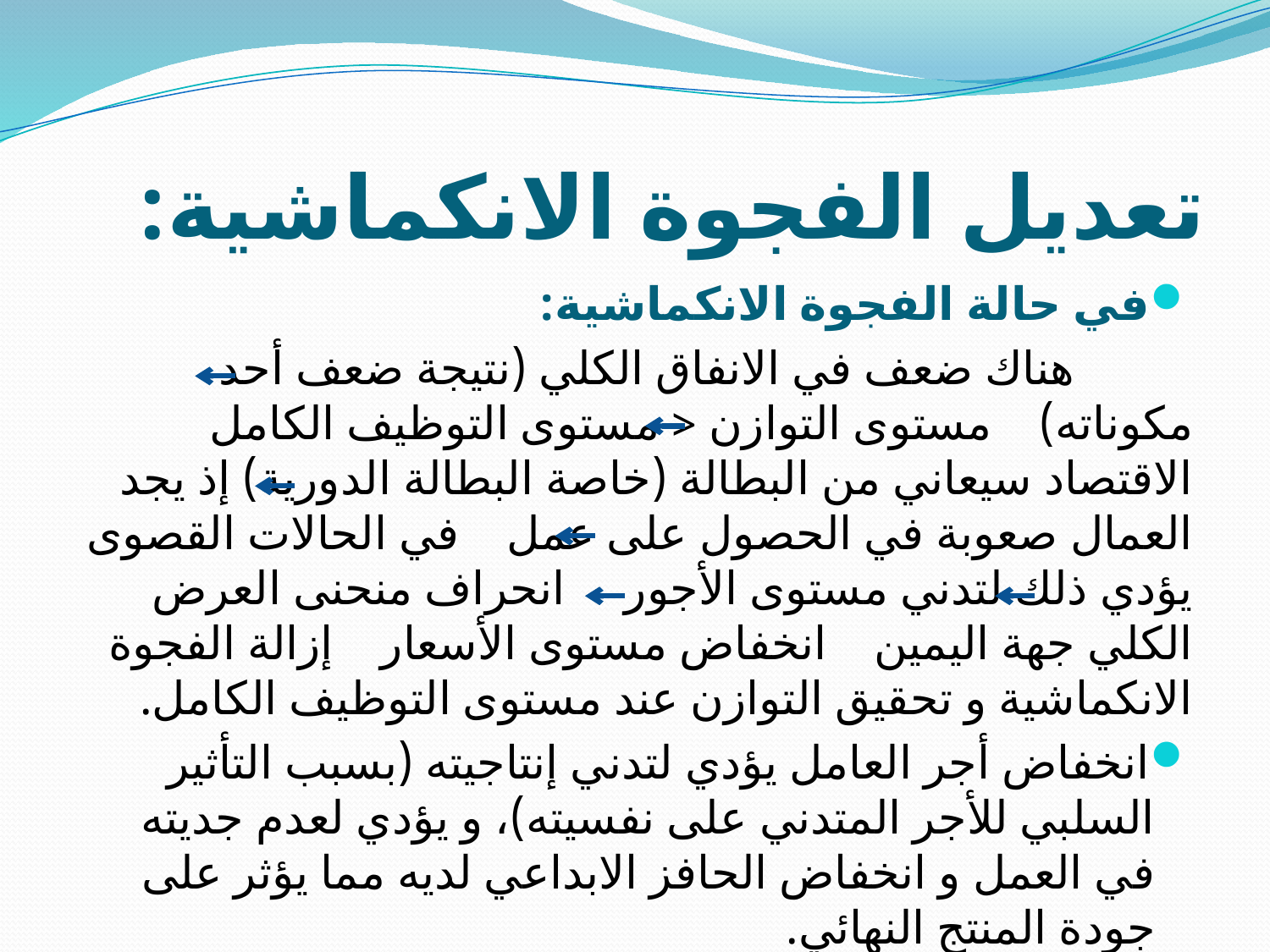

# تعديل الفجوة الانكماشية:
في حالة الفجوة الانكماشية:
          هناك ضعف في الانفاق الكلي (نتيجة ضعف أحد مكوناته)    مستوى التوازن < مستوى التوظيف الكامل    الاقتصاد سيعاني من البطالة (خاصة البطالة الدورية) إذ يجد العمال صعوبة في الحصول على عمل    في الحالات القصوى يؤدي ذلك لتدني مستوى الأجور     انحراف منحنى العرض الكلي جهة اليمين    انخفاض مستوى الأسعار    إزالة الفجوة الانكماشية و تحقيق التوازن عند مستوى التوظيف الكامل.
انخفاض أجر العامل يؤدي لتدني إنتاجيته (بسبب التأثير السلبي للأجر المتدني على نفسيته)، و يؤدي لعدم جديته في العمل و انخفاض الحافز الابداعي لديه مما يؤثر على جودة المنتج النهائي.